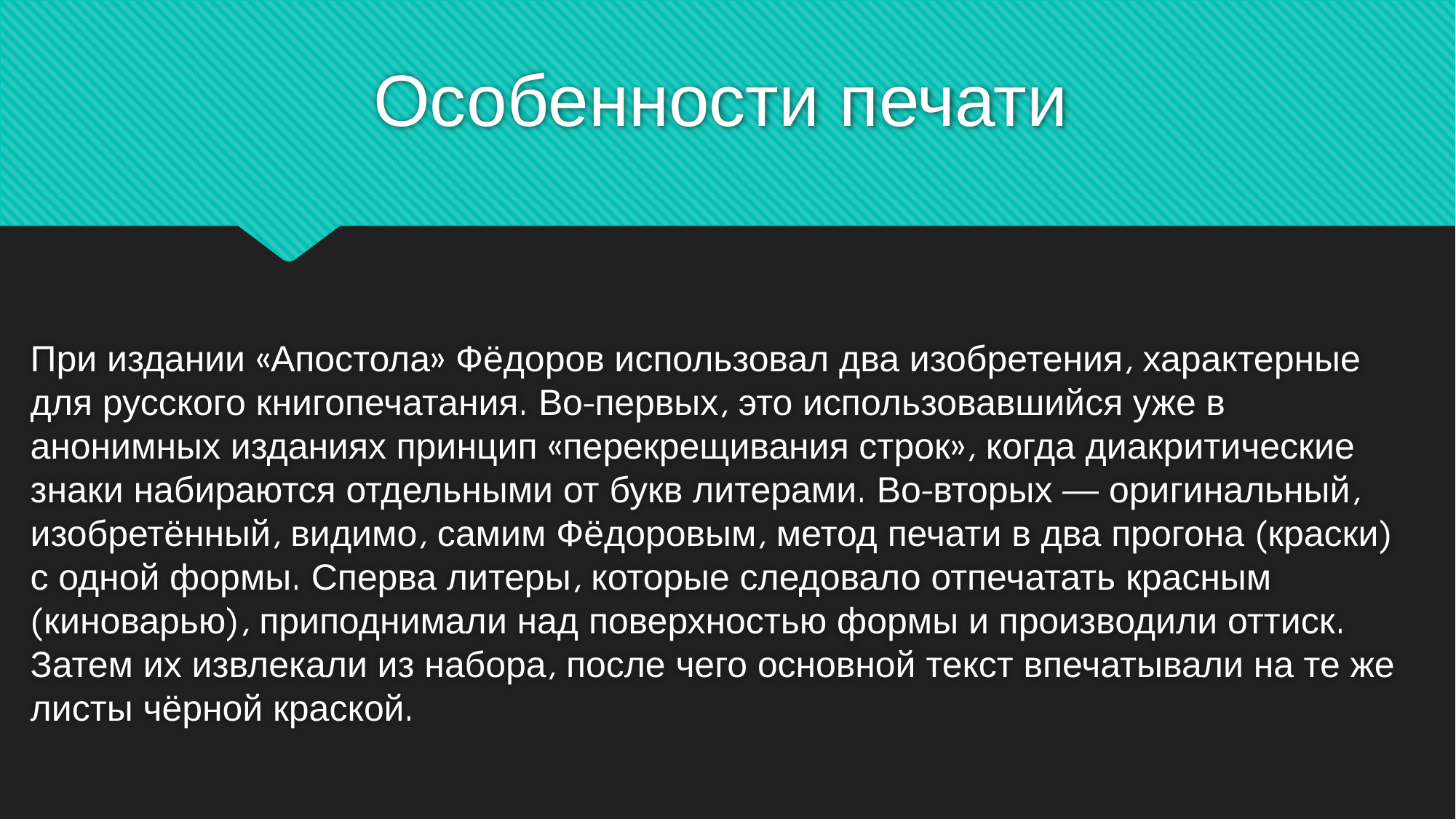

# Особенности печати

При издании «Апостола» Фёдоров использовал два изобретения, характерные для русского книгопечатания. Во-первых, это использовавшийся уже в анонимных изданиях принцип «перекрещивания строк», когда диакритические знаки набираются отдельными от букв литерами. Во-вторых — оригинальный, изобретённый, видимо, самим Фёдоровым, метод печати в два прогона (краски) с одной формы. Сперва литеры, которые следовало отпечатать красным (киноварью), приподнимали над поверхностью формы и производили оттиск. Затем их извлекали из набора, после чего основной текст впечатывали на те же листы чёрной краской.